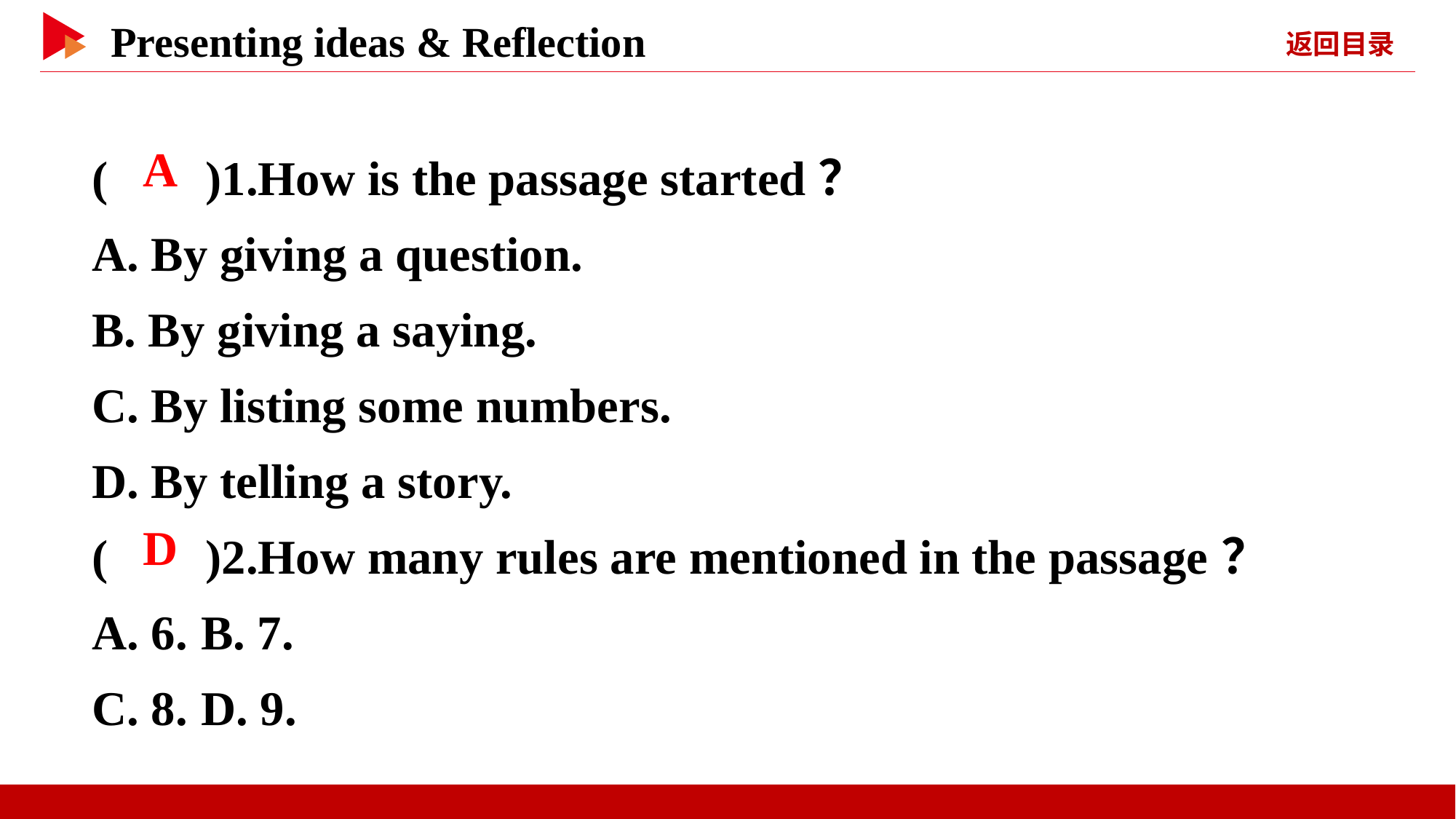

(        )1.How is the passage started？
A. By giving a question.
B. By giving a saying.
C. By listing some numbers.
D. By telling a story.
(        )2.How many rules are mentioned in the passage？
A. 6.	B. 7.
C. 8.	D. 9.
   A
   D